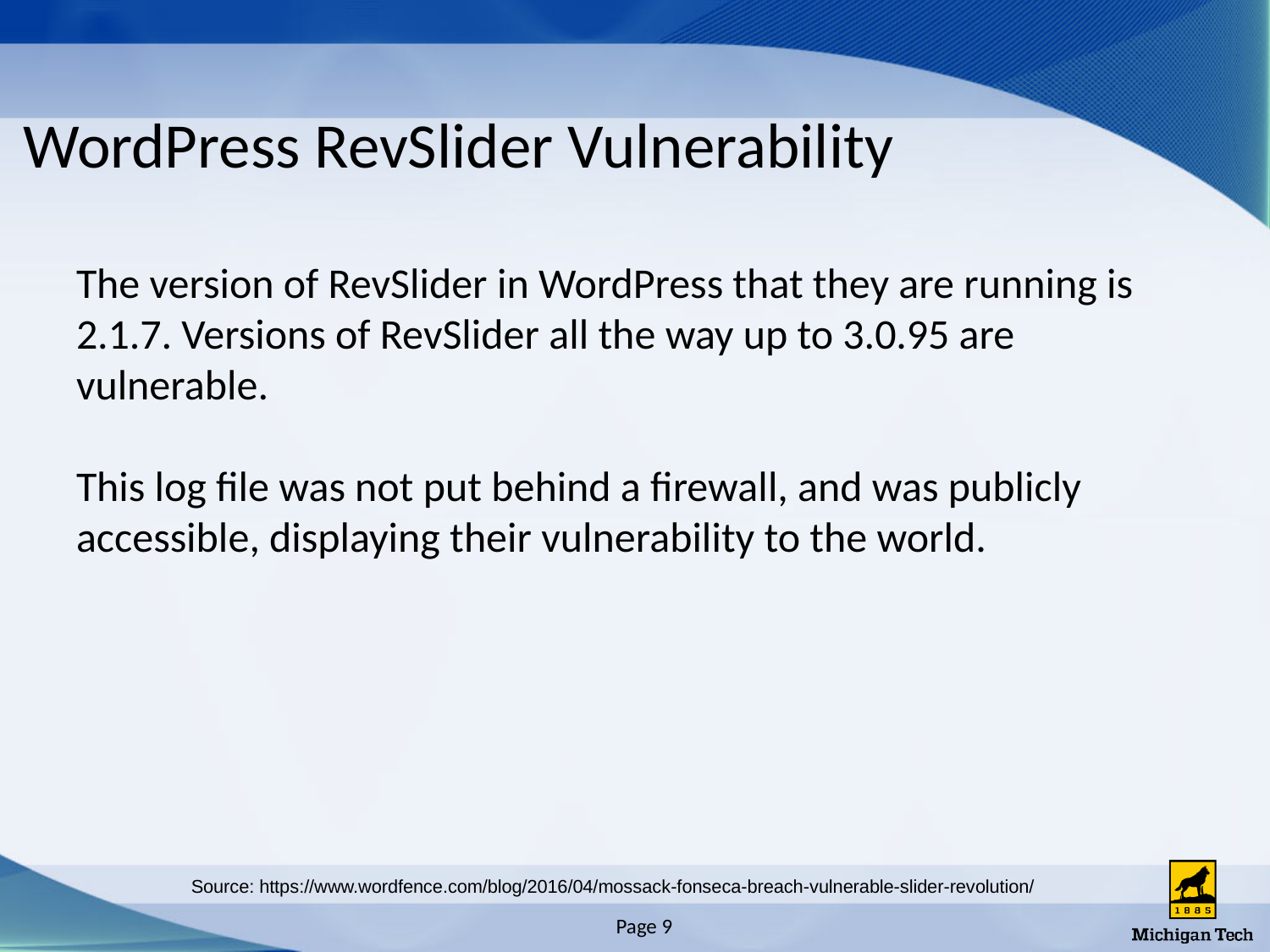

# WordPress RevSlider Vulnerability
The version of RevSlider in WordPress that they are running is 2.1.7. Versions of RevSlider all the way up to 3.0.95 are vulnerable.

This log file was not put behind a firewall, and was publicly accessible, displaying their vulnerability to the world.

Source: https://www.wordfence.com/blog/2016/04/mossack-fonseca-breach-vulnerable-slider-revolution/